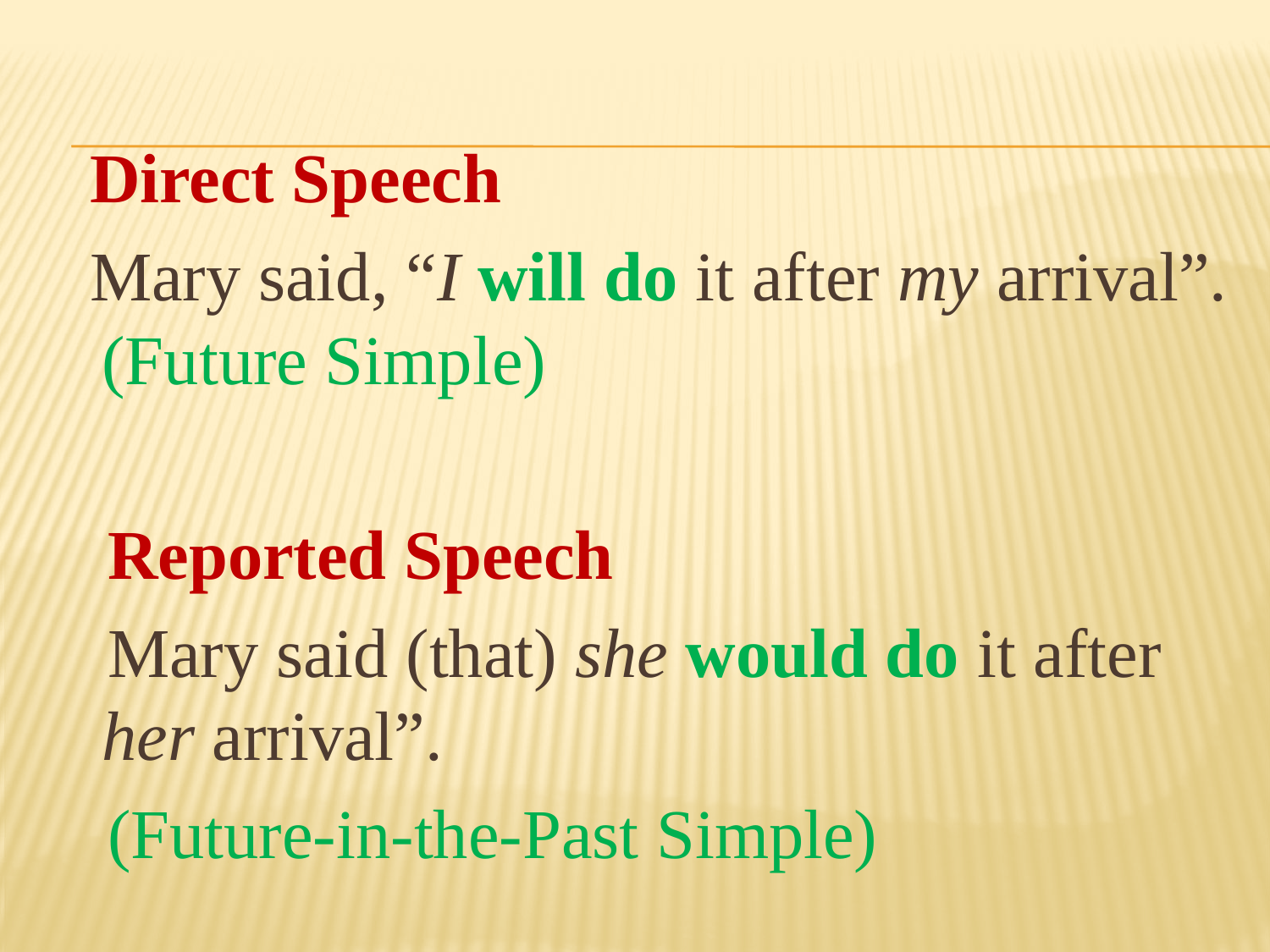

Direct Speech
  Mary said, “I will do it after my arrival”. (Future Simple)

   Reported Speech
   Mary said (that) she would do it after her arrival”.
   (Future-in-the-Past Simple)

#